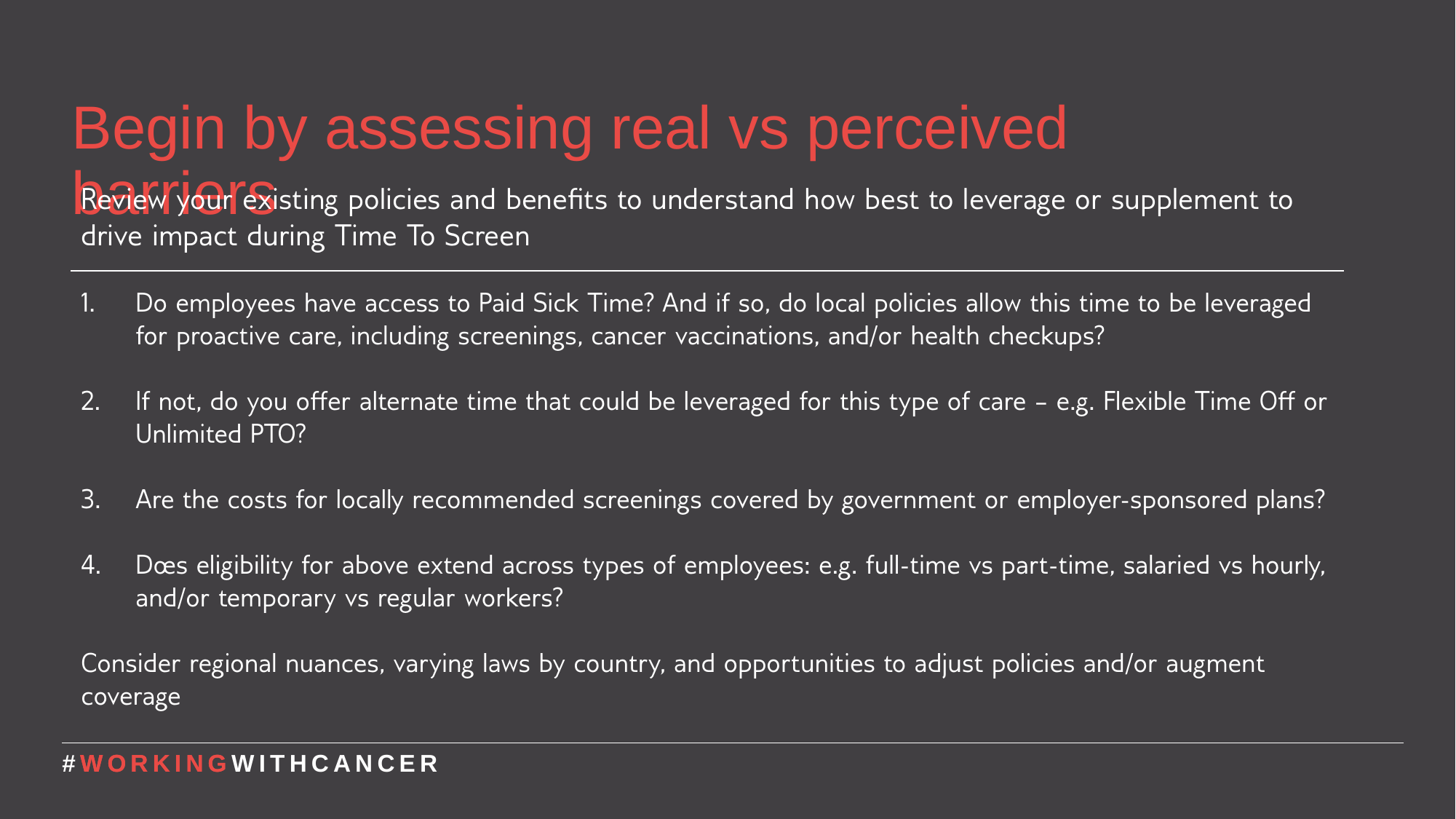

Begin by assessing real vs perceived barriers
Review your existing policies and benefits to understand how best to leverage or supplement to drive impact during Time To Screen

Do employees have access to Paid Sick Time? And if so, do local policies allow this time to be leveraged for proactive care, including screenings, cancer vaccinations, and/or health checkups?

If not, do you offer alternate time that could be leveraged for this type of care – e.g. Flexible Time Off or Unlimited PTO?

Are the costs for locally recommended screenings covered by government or employer-sponsored plans?

Does eligibility for above extend across types of employees: e.g. full-time vs part-time, salaried vs hourly, and/or temporary vs regular workers?

Consider regional nuances, varying laws by country, and opportunities to adjust policies and/or augment coverage